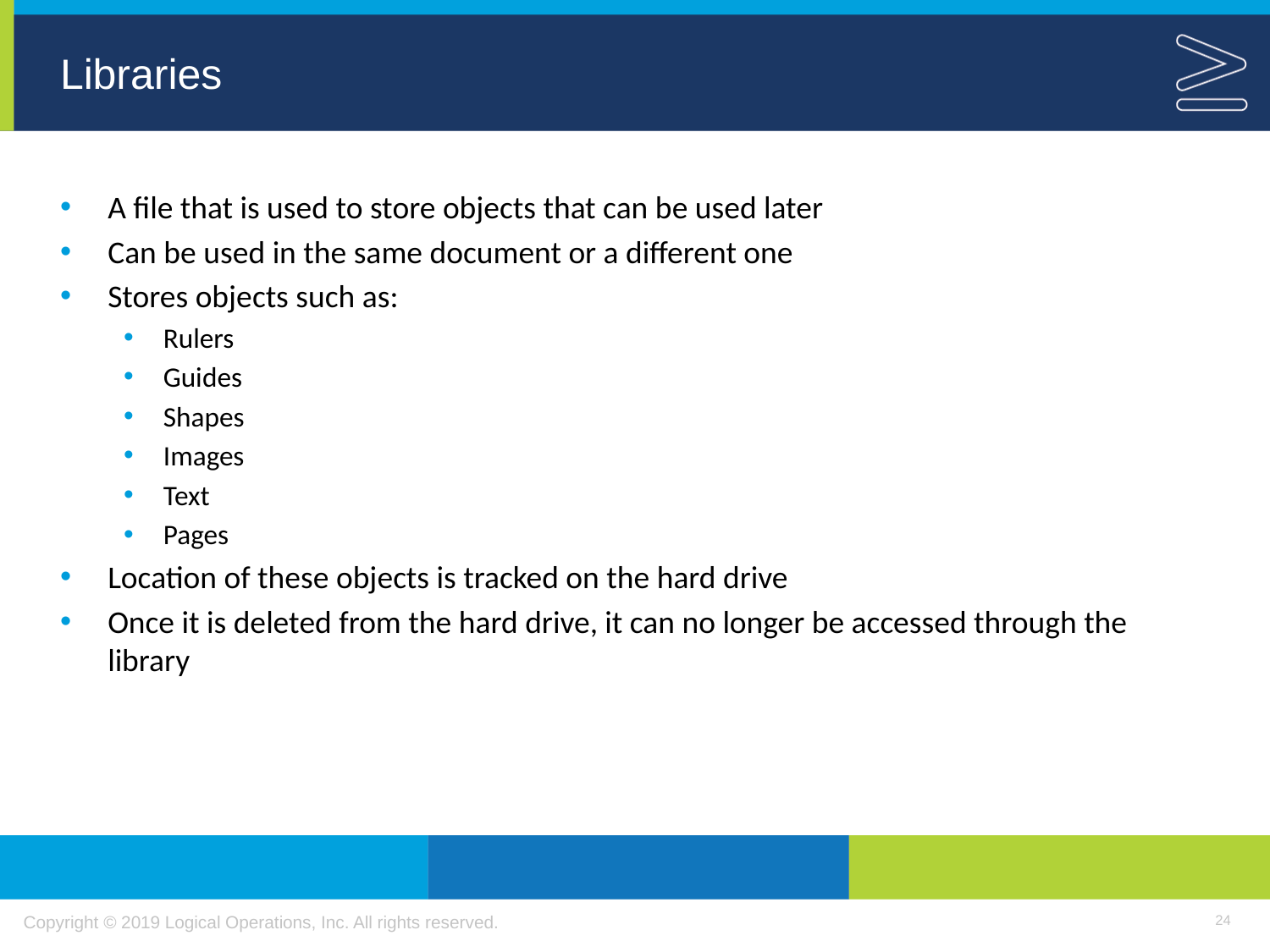

# Libraries
A file that is used to store objects that can be used later
Can be used in the same document or a different one
Stores objects such as:
Rulers
Guides
Shapes
Images
Text
Pages
Location of these objects is tracked on the hard drive
Once it is deleted from the hard drive, it can no longer be accessed through the library

24